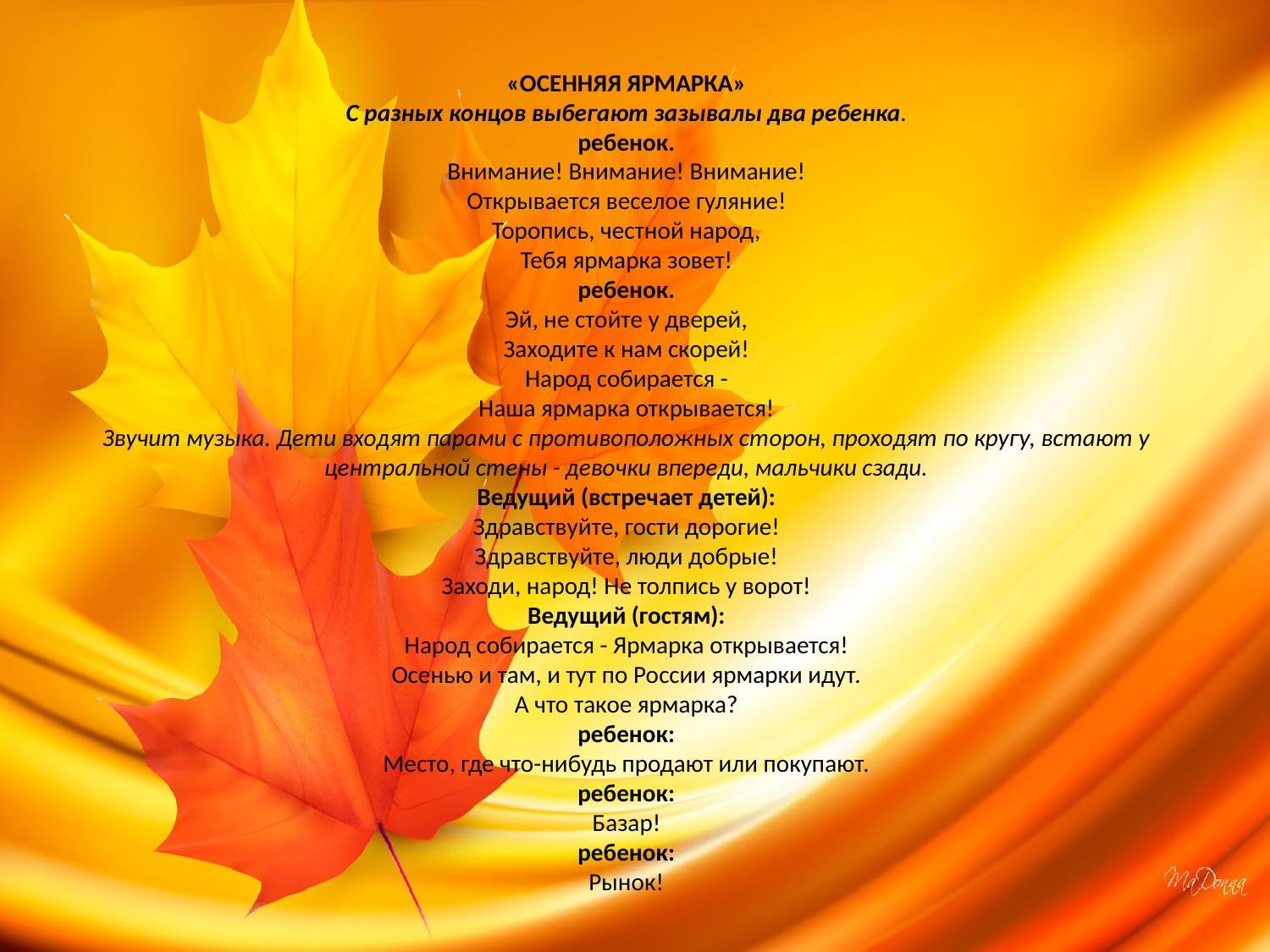

# «ОСЕННЯЯ ЯРМАРКА» С разных концов выбегают зазывалы два ребенка. ребенок. Внимание! Внимание! Внимание! Открывается веселое гуляние! Торопись, честной народ, Тебя ярмарка зовет! ребенок. Эй, не стойте у дверей, Заходите к нам скорей! Народ собирается - Наша ярмарка открывается! Звучит музыка. Дети входят парами с противоположных сторон, проходят по кругу, встают у центральной стены - девочки впереди, мальчики сзади. Ведущий (встречает детей): Здравствуйте, гости дорогие! Здравствуйте, люди добрые! Заходи, народ! Не толпись у ворот! Ведущий (гостям): Народ собирается - Ярмарка открывается! Осенью и там, и тут по России ярмарки идут. А что такое ярмарка? ребенок: Место, где что-нибудь продают или покупают. ребенок: Базар! ребенок: Рынок!